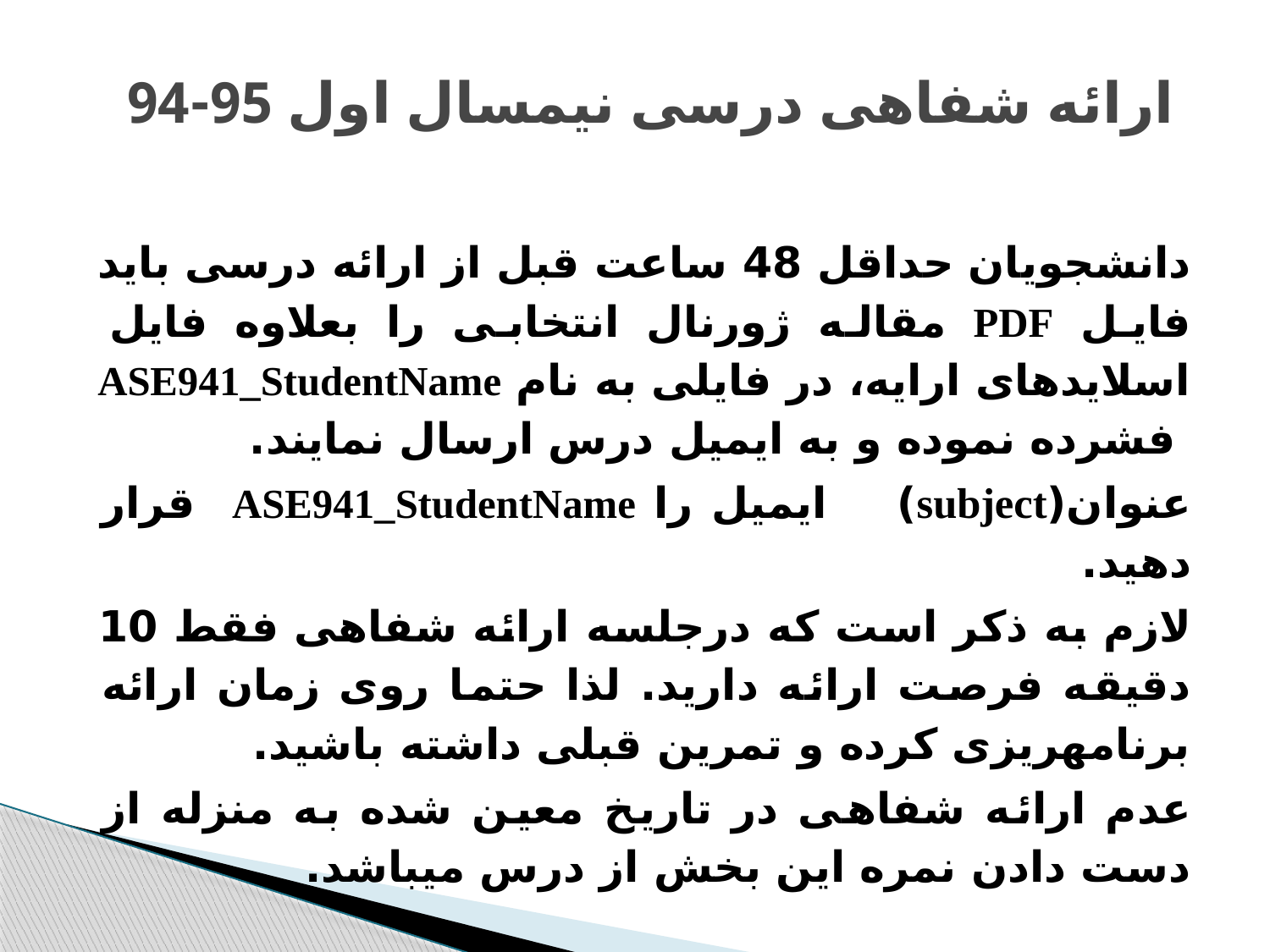

# ارائه شفاهی درسی نيمسال اول 95-94
دانشجويان حداقل 48 ساعت قبل از ارائه درسی بايد فايل PDF مقاله ژورنال انتخابی را بعلاوه فايل اسلايدهای ارايه، در فايلی به نام ASE941_StudentName  فشرده نموده و به ایمیل درس ارسال نمایند.
عنوان(subject)    ایمیل را ASE941_StudentName  قرار دهید.
لازم به ذکر است که درجلسه ارائه شفاهی فقط 10 دقیقه فرصت ارائه دارید. لذا حتما روی زمان ارائه برنامه‏ریزی کرده و تمرین قبلی داشته باشید.
عدم ارائه شفاهی در تاریخ معین شده به منزله از دست دادن نمره این بخش از درس می‏باشد.